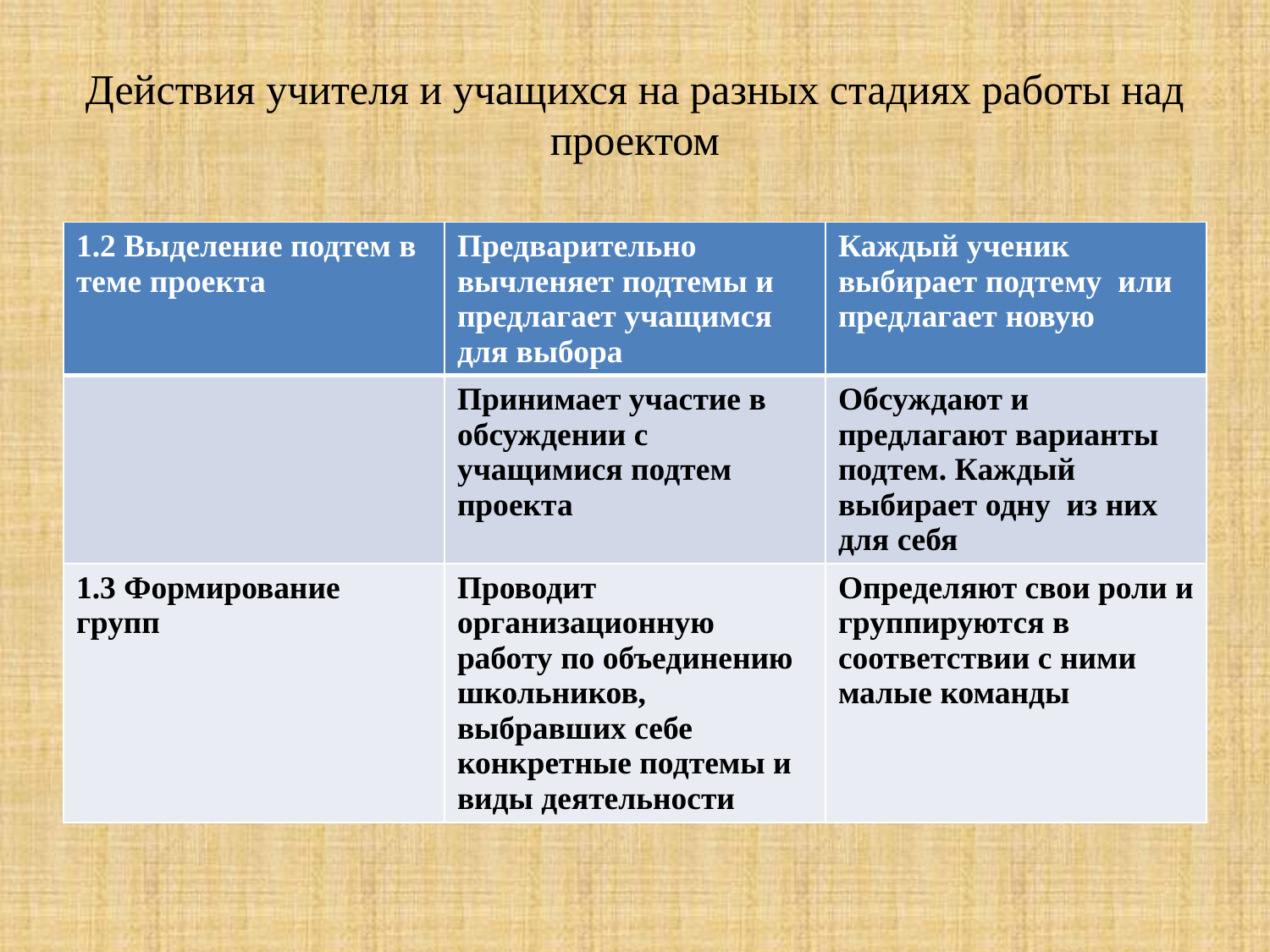

# Действия учителя и учащихся на разных стадиях работы над проектом
| 1.2 Выделение подтем в теме проекта | Предварительно вычленяет подтемы и предлагает учащимся для выбора | Каждый ученик выбирает подтему или предлагает новую |
| --- | --- | --- |
|  | Принимает участие в обсуждении с учащимися подтем проекта | Обсуждают и предлагают варианты подтем. Каждый выбирает одну из них для себя |
| 1.3 Формирование групп | Проводит организационную работу по объединению школьников, выбравших себе конкретные подтемы и виды деятельности | Определяют свои роли и группируются в соответствии с ними малые команды |